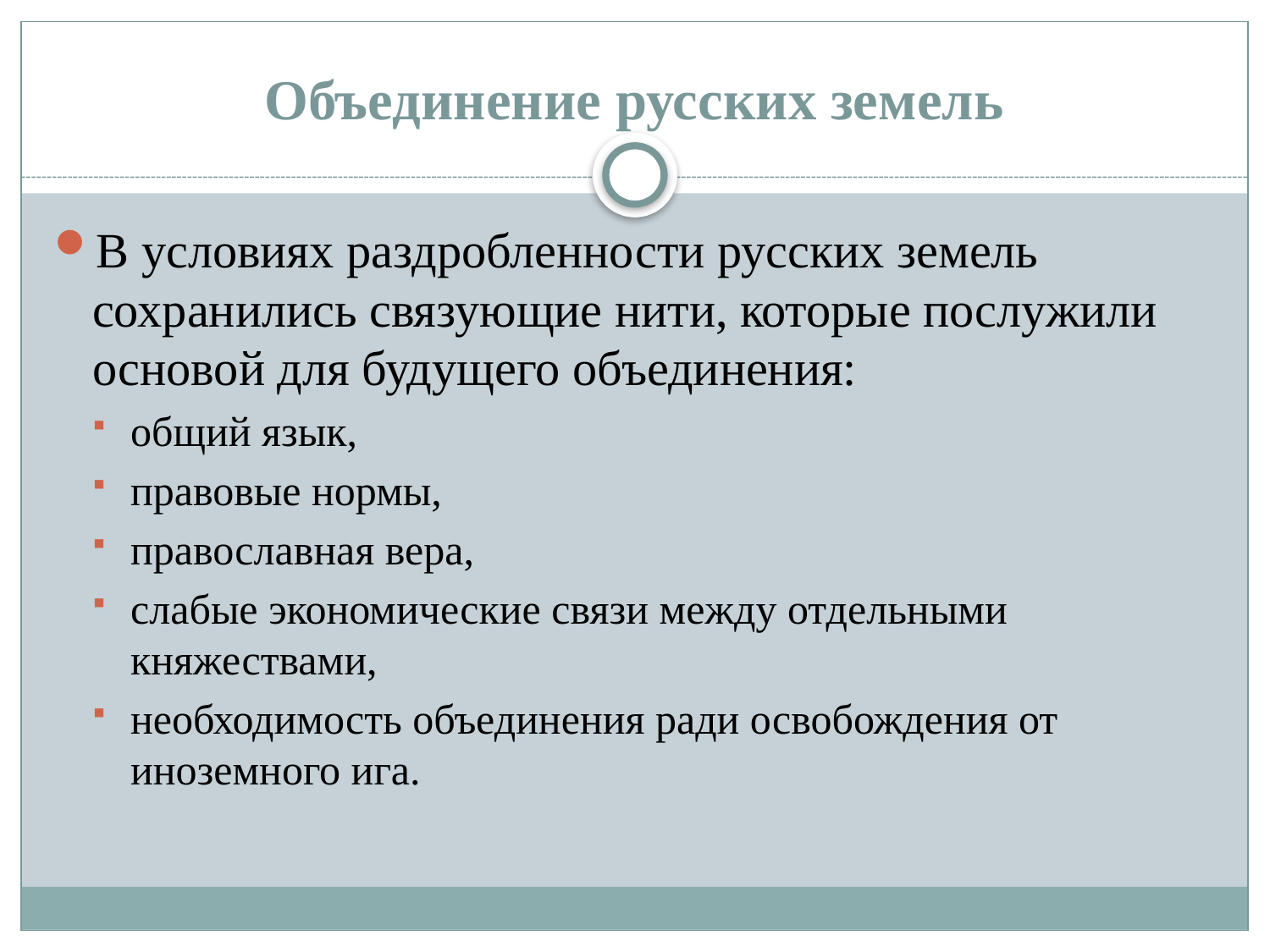

# Объединение русских земель
В условиях раздробленности русских земель сохранились связующие нити, которые послужили основой для будущего объединения:
общий язык,
правовые нормы,
православная вера,
слабые экономические связи между отдельными княжествами,
необходимость объединения ради освобождения от иноземного ига.